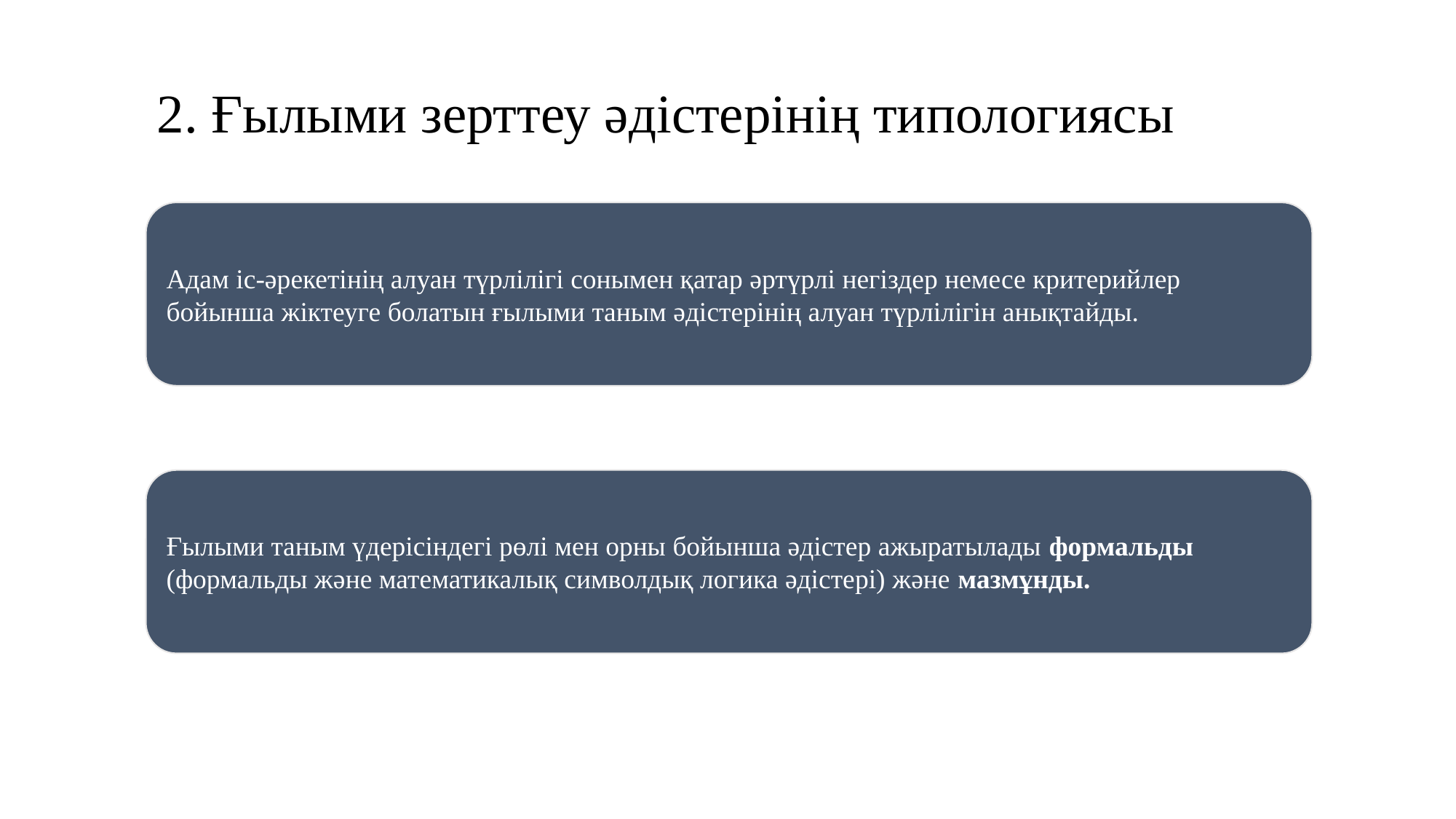

# 2. Ғылыми зерттеу әдістерінің типологиясы
Адам іс-әрекетінің алуан түрлілігі сонымен қатар әртүрлі негіздер немесе критерийлер бойынша жіктеуге болатын ғылыми таным әдістерінің алуан түрлілігін анықтайды.
Ғылыми таным үдерісіндегі рөлі мен орны бойынша әдістер ажыратылады формальды (формальды және математикалық символдық логика әдістері) және мазмұнды.